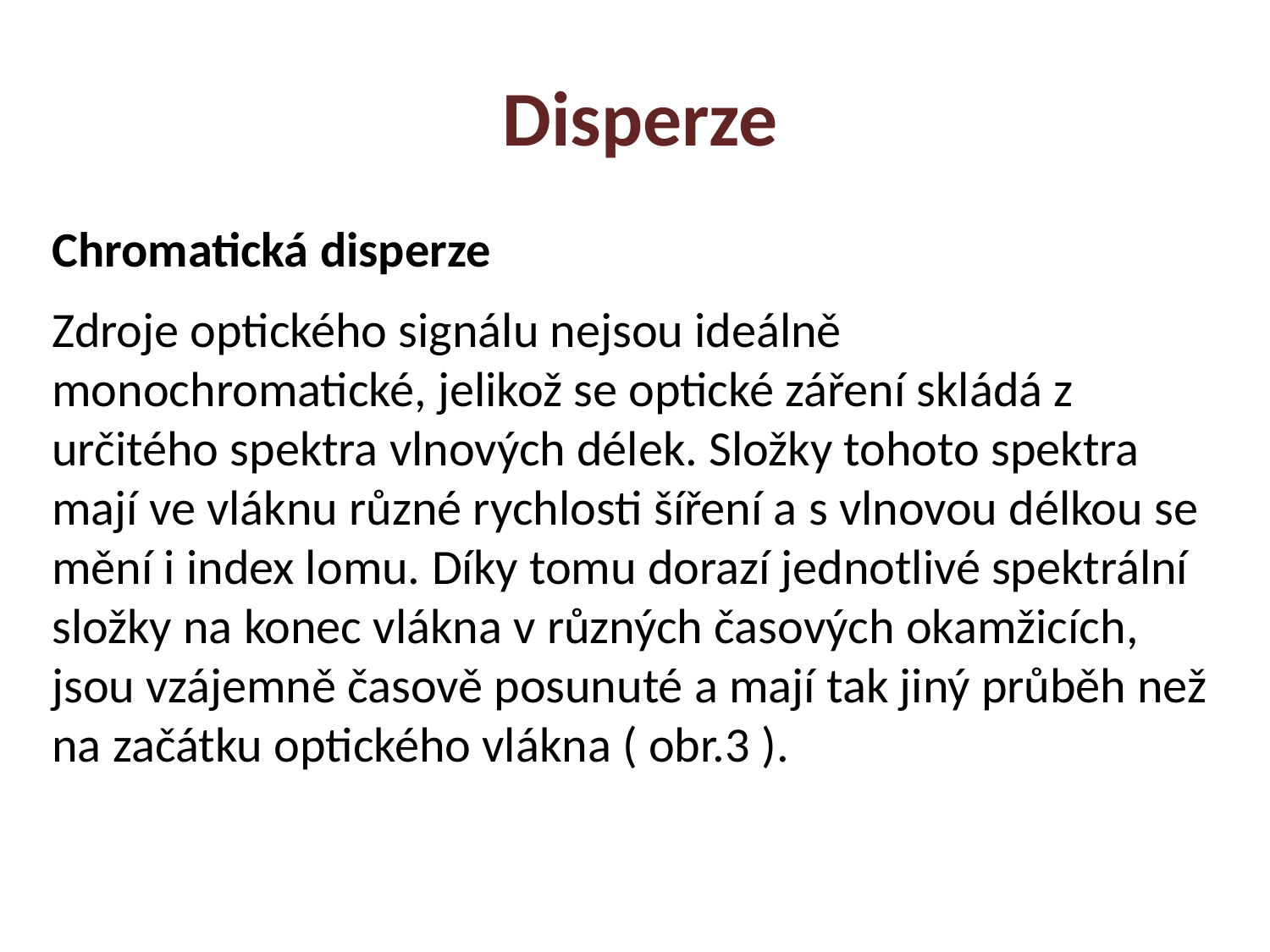

Disperze
Chromatická disperze
Zdroje optického signálu nejsou ideálně monochromatické, jelikož se optické záření skládá z určitého spektra vlnových délek. Složky tohoto spektra mají ve vláknu různé rychlosti šíření a s vlnovou délkou se mění i index lomu. Díky tomu dorazí jednotlivé spektrální složky na konec vlákna v různých časových okamžicích, jsou vzájemně časově posunuté a mají tak jiný průběh než na začátku optického vlákna ( obr.3 ).